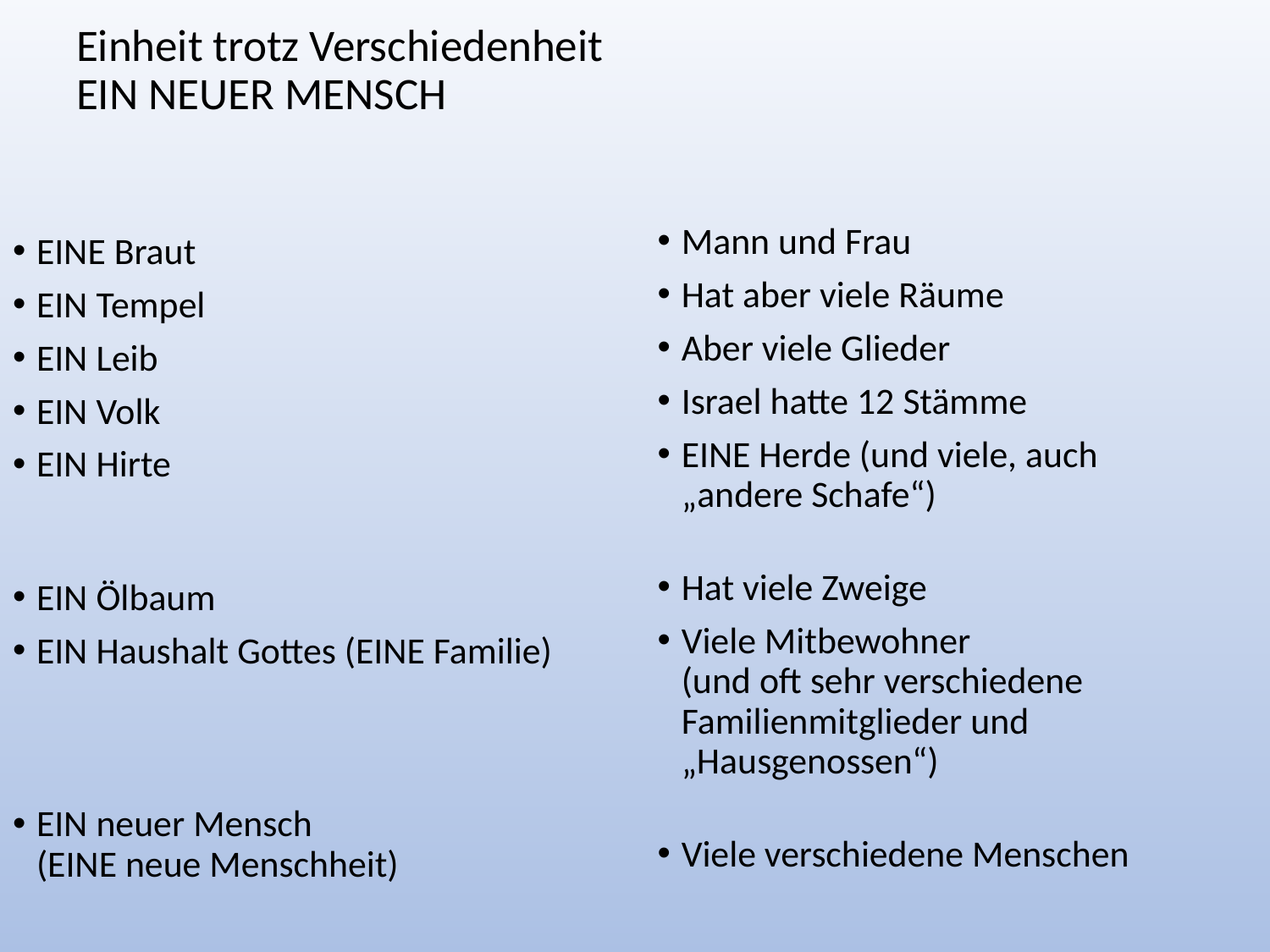

# Einheit trotz Verschiedenheit EIN NEUER MENSCH
Mann und Frau
Hat aber viele Räume
Aber viele Glieder
Israel hatte 12 Stämme
EINE Herde (und viele, auch „andere Schafe“)
Hat viele Zweige
Viele Mitbewohner
(und oft sehr verschiedene Familienmitglieder und „Hausgenossen“)
Viele verschiedene Menschen
EINE Braut
EIN Tempel
EIN Leib
EIN Volk
EIN Hirte
EIN Ölbaum
EIN Haushalt Gottes (EINE Familie)
EIN neuer Mensch
(EINE neue Menschheit)